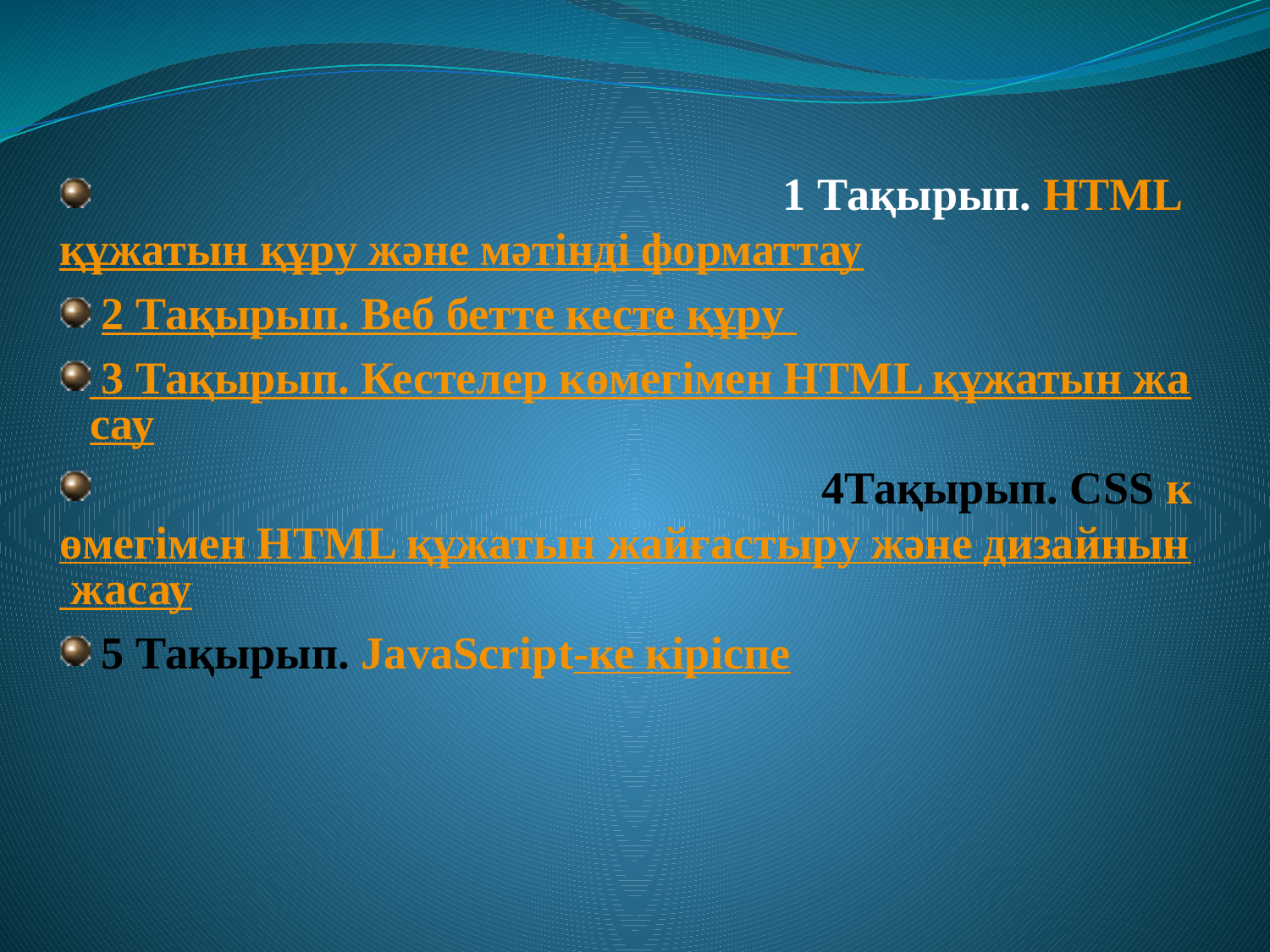

1 Тақырып. HTML құжатын құру және мәтінді форматтау
 2 Тақырып. Веб бетте кесте құру
 3 Тақырып. Кестелер көмегімен HTML құжатын жасау
 4Тақырып. СSS көмегімен HTML құжатын жайғастыру және дизайнын жасау
 5 Тақырып. JavaScript-ке кіріспе